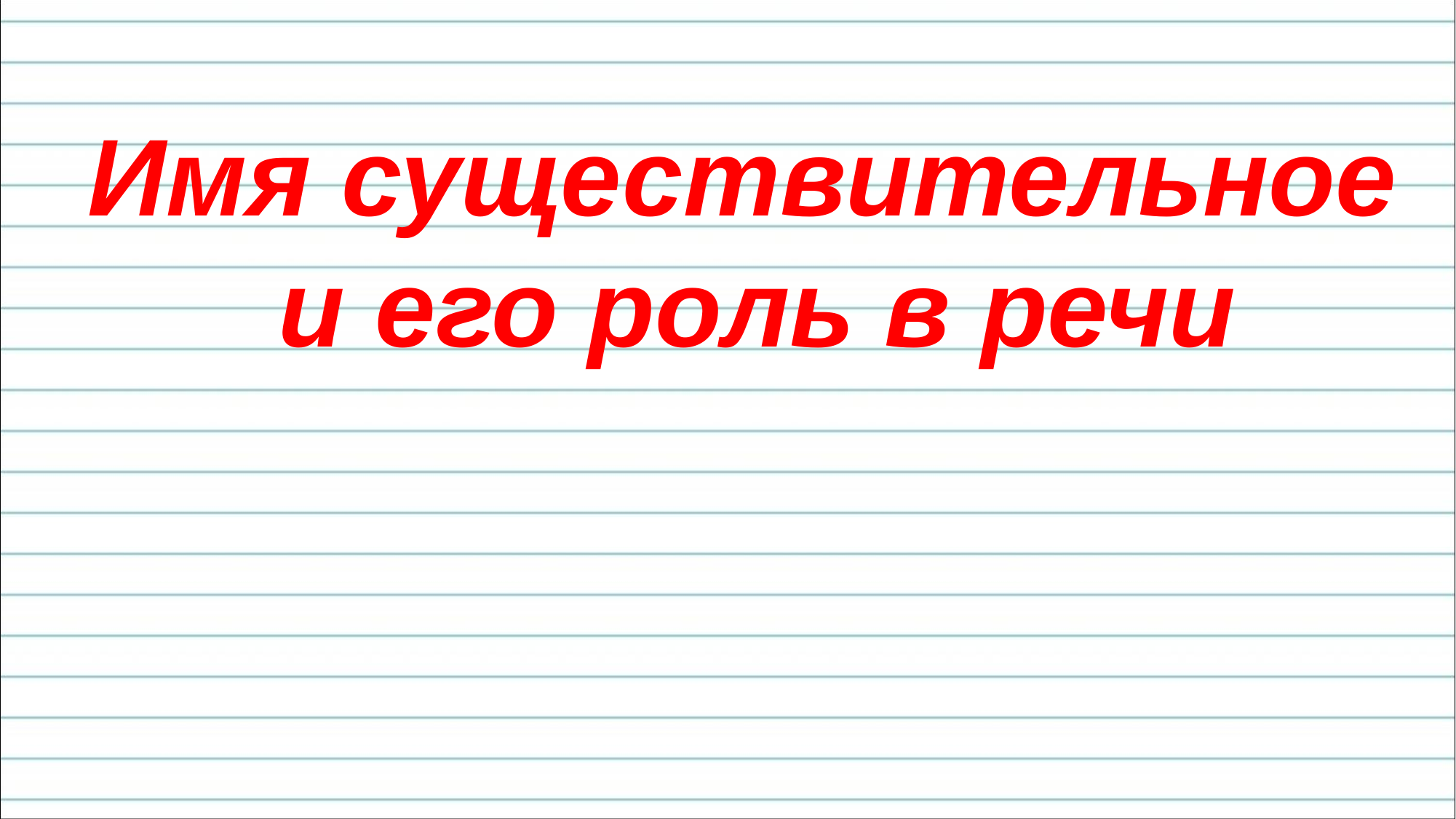

Имя существительное
 и его роль в речи